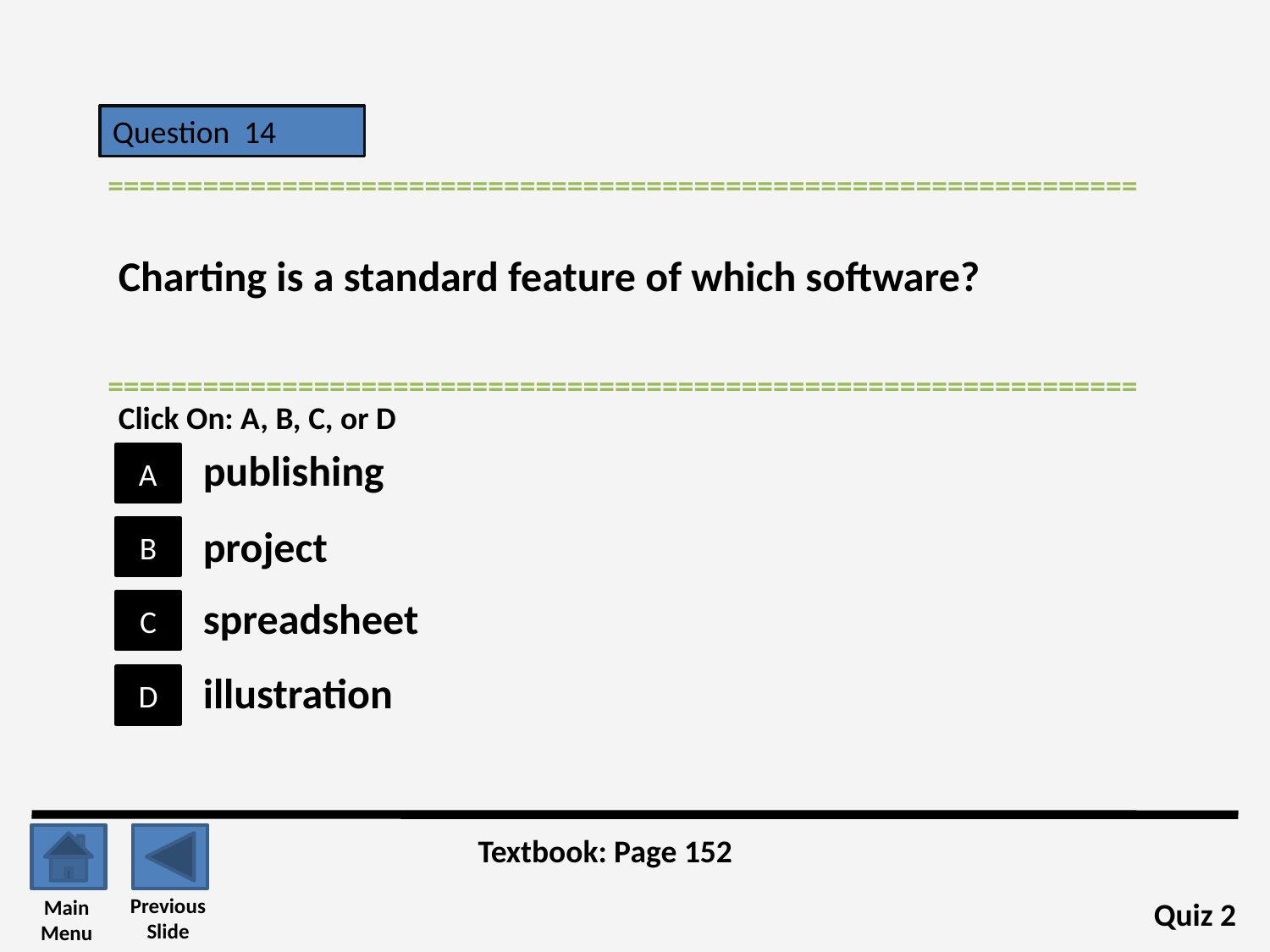

Question  14
=================================================================
Charting is a standard feature of which software?
=================================================================
Click On: A, B, C, or D

publishing
A
project
B
spreadsheet
C
illustration
D

Textbook: Page 152
Previous
Slide
Main
Menu
Quiz 2